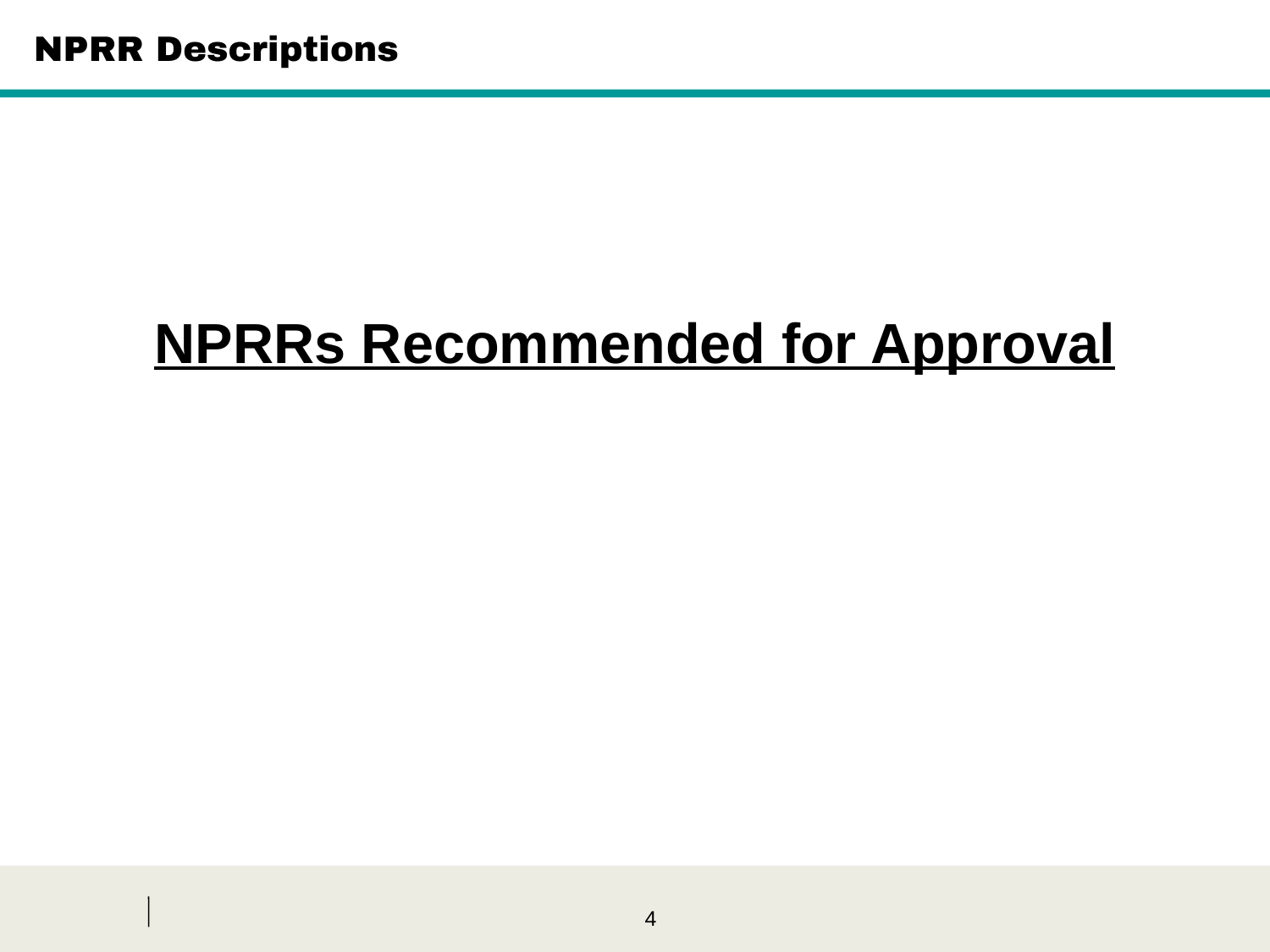

# NPRR Descriptions

NPRRs Recommended for Approval